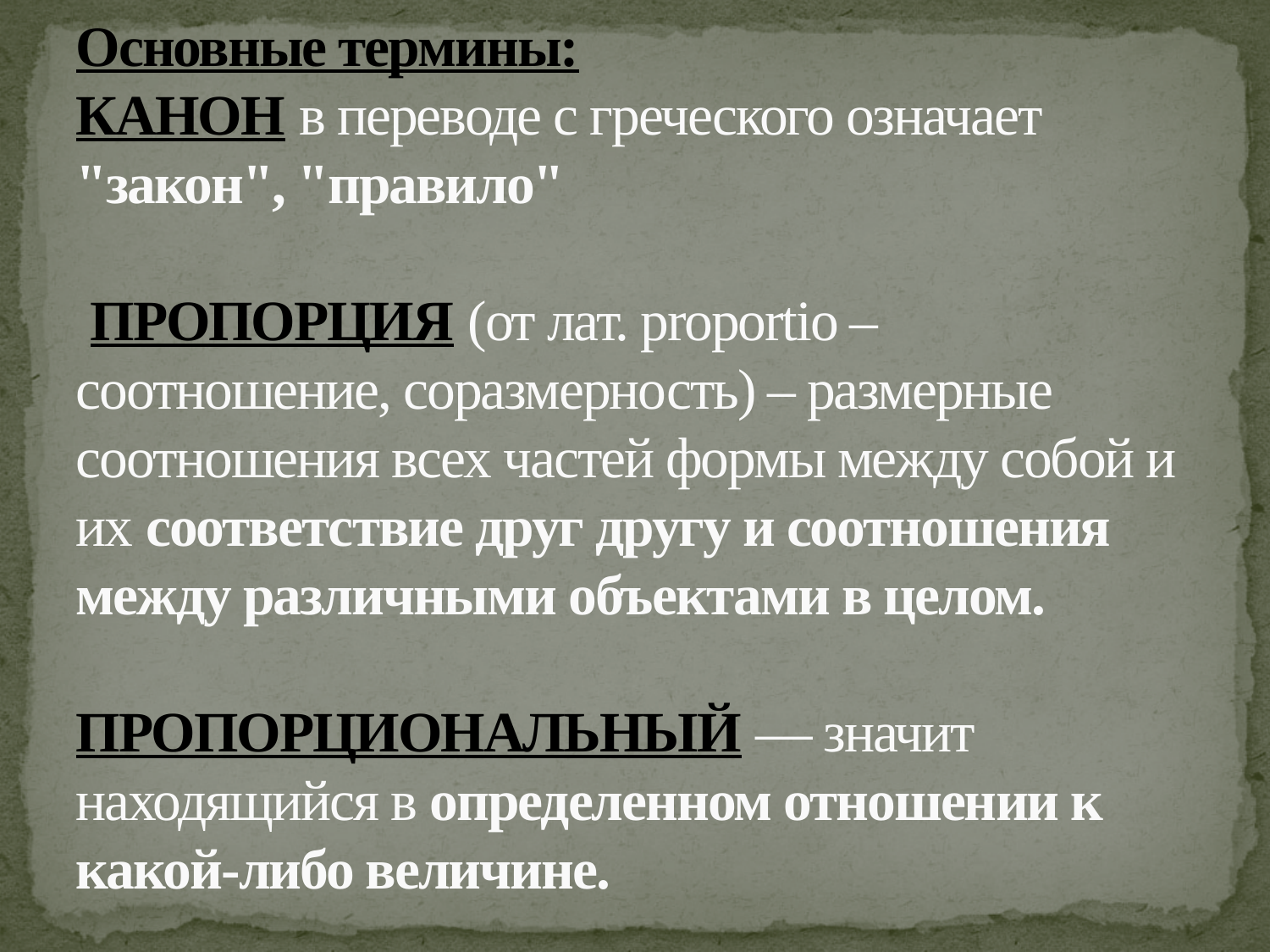

# Основные термины: КАНОН в переводе с греческого означает "закон", "правило"  ПРОПОРЦИЯ (от лат. proportio – соотношение, соразмерность) – размерные соотношения всех частей формы между собой и их соответствие друг другу и соотношения между различными объектами в целом. ПРОПОРЦИОНАЛЬНЫЙ — значит находящийся в определенном отношении к какой-либо величине.